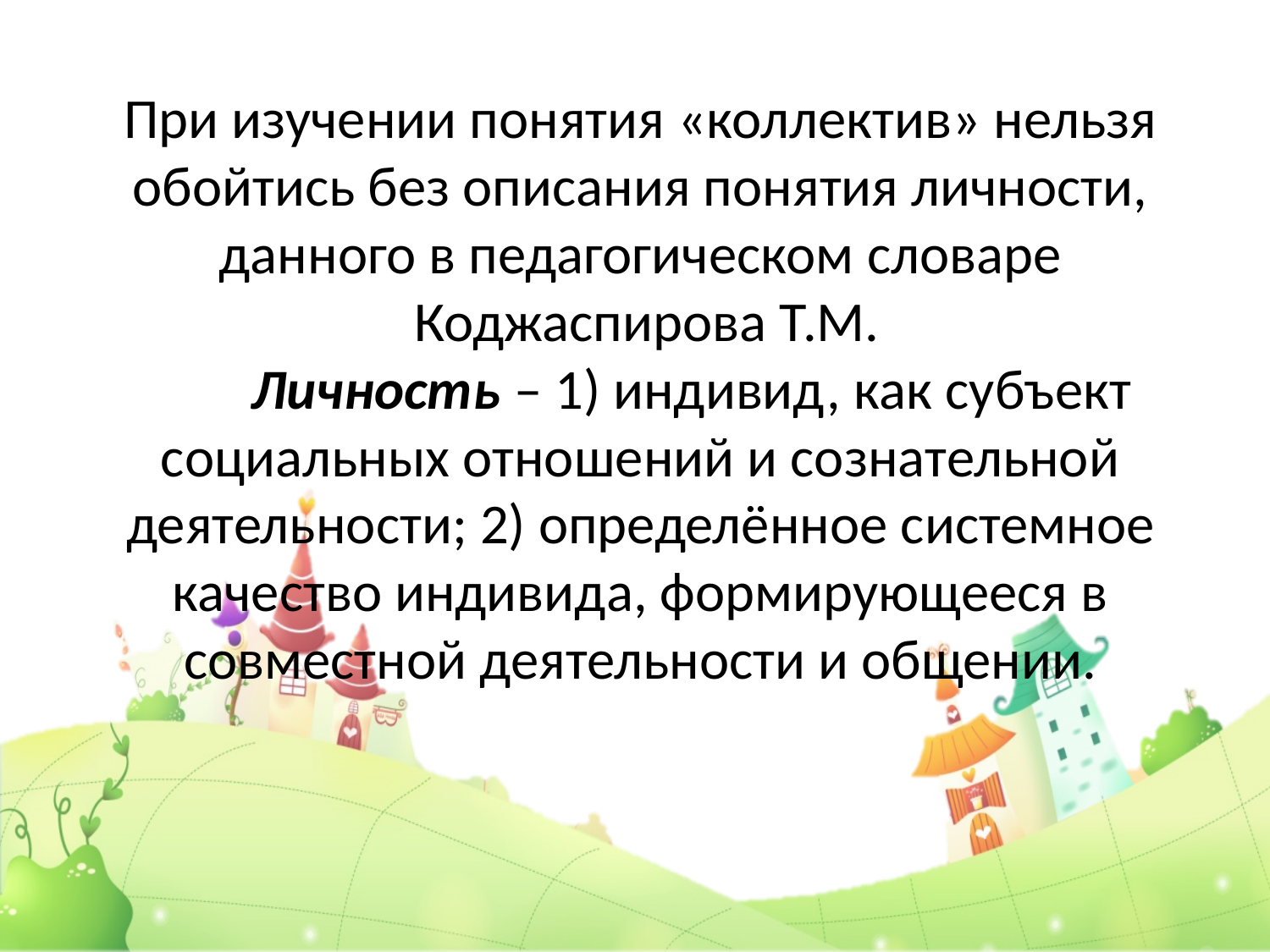

# При изучении понятия «коллектив» нельзя обойтись без описания понятия личности, данного в педагогическом словаре  Коджаспирова Т.М.         Личность – 1) индивид, как субъект социальных отношений и сознательной деятельности; 2) определённое системное качество индивида, формирующееся в совместной деятельности и общении.